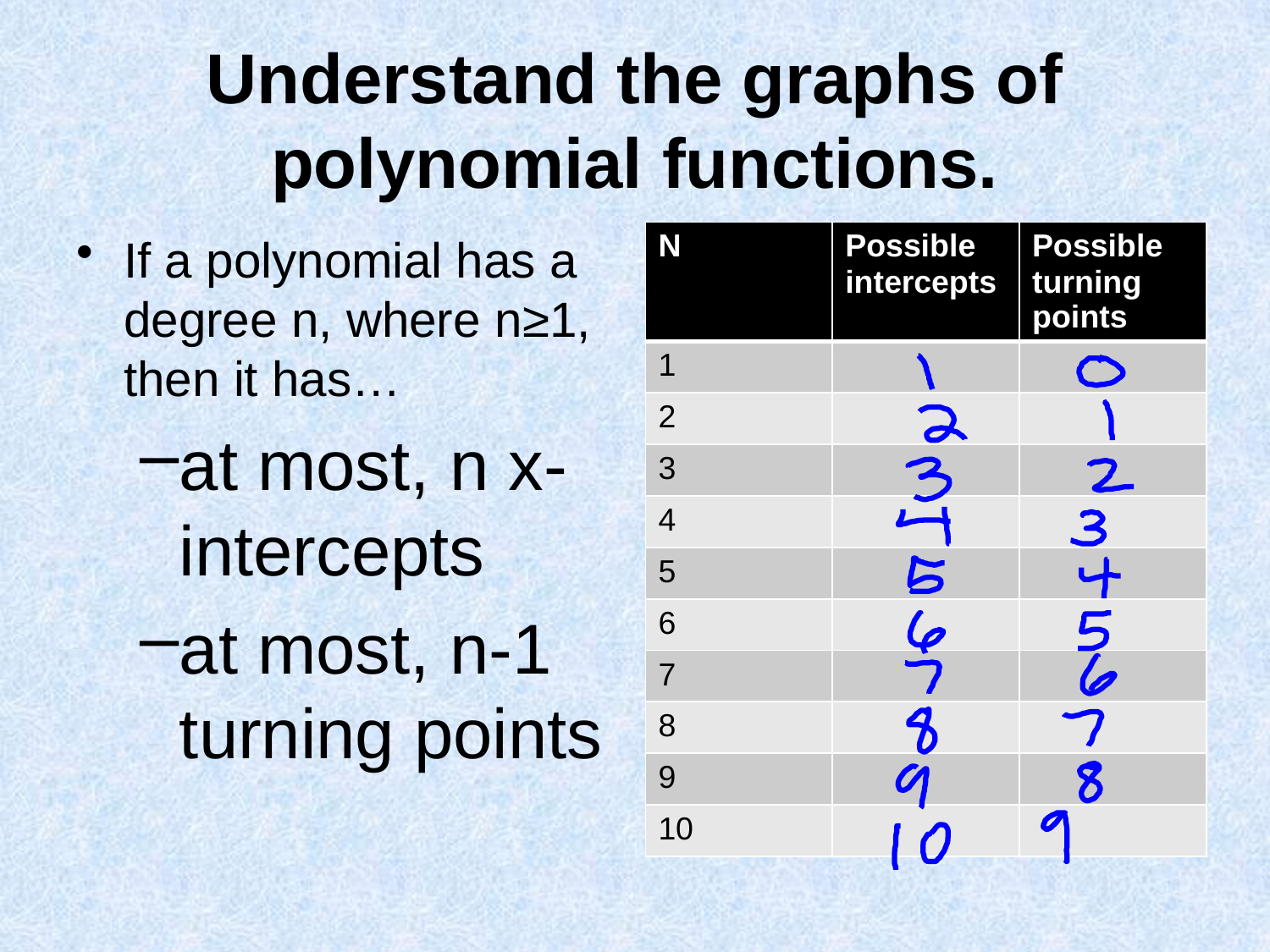

# Understand the graphs of polynomial functions.
If a polynomial has a degree n, where n≥1, then it has…
at most, n x-intercepts
at most, n-1 turning points
| N | Possible intercepts | Possible turning points |
| --- | --- | --- |
| 1 |  |  |
| 2 |  |  |
| 3 |  |  |
| 4 |  |  |
| 5 |  |  |
| 6 |  |  |
| 7 |  |  |
| 8 |  |  |
| 9 |  |  |
| 10 |  |  |